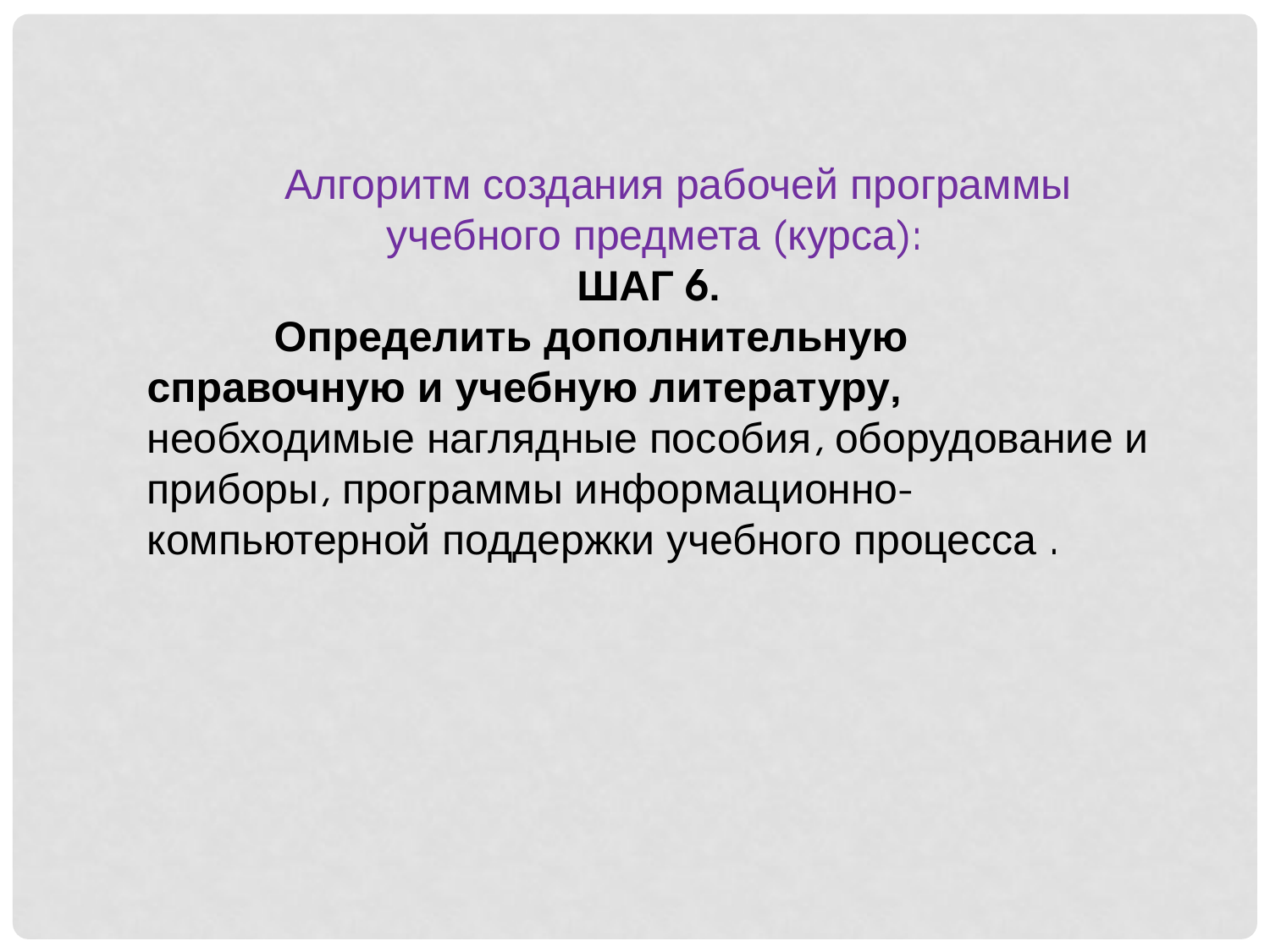

Алгоритм создания рабочей программы учебного предмета (курса):
ШАГ 6.
	Определить дополнительную справочную и учебную литературу,  необходимые наглядные пособия, оборудование и приборы, программы информационно-компьютерной поддержки учебного процесса .